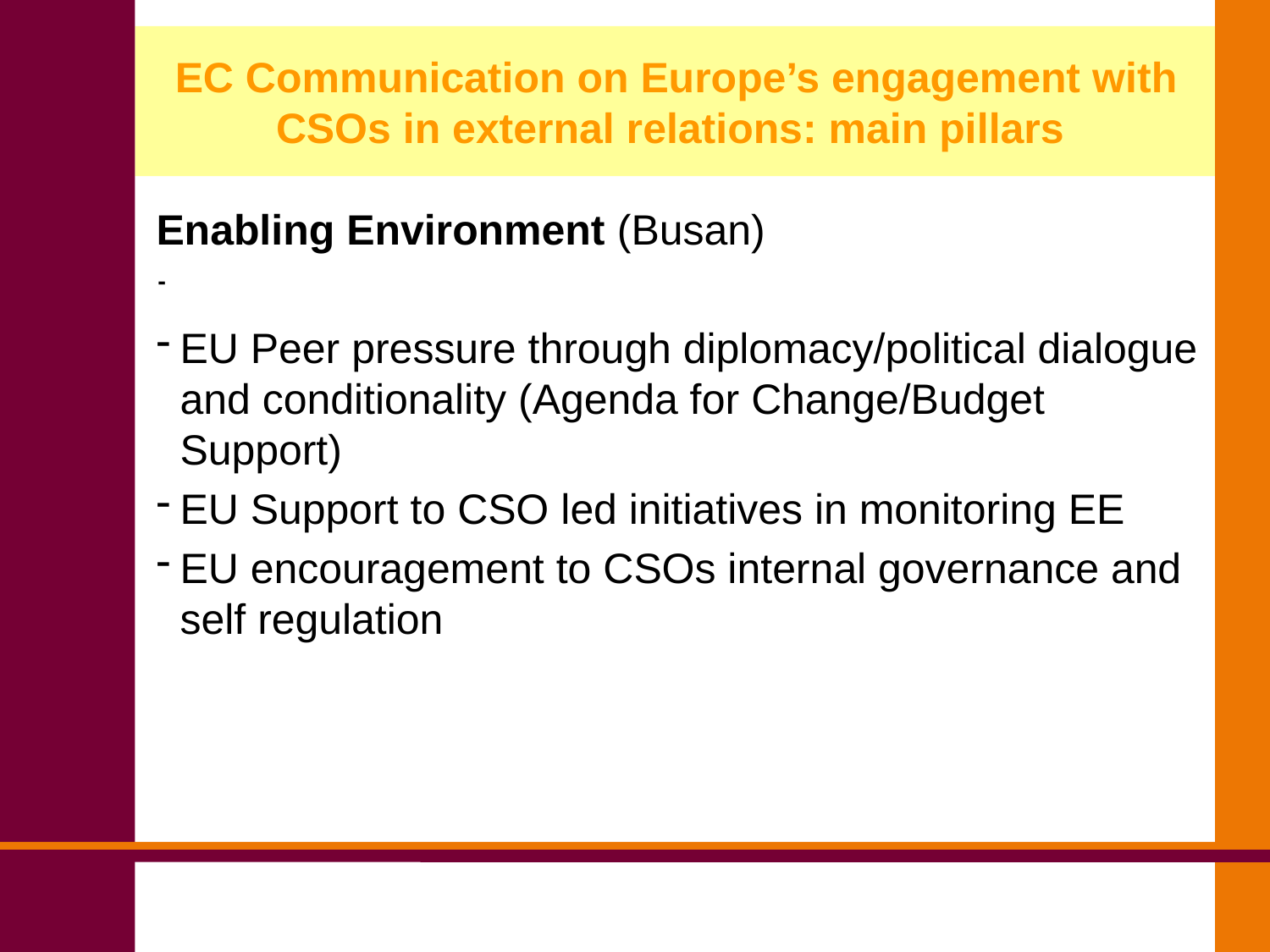

# EC Communication on Europe’s engagement with CSOs in external relations: main pillars
Enabling Environment (Busan)

EU Peer pressure through diplomacy/political dialogue and conditionality (Agenda for Change/Budget Support)
EU Support to CSO led initiatives in monitoring EE
EU encouragement to CSOs internal governance and self regulation

-